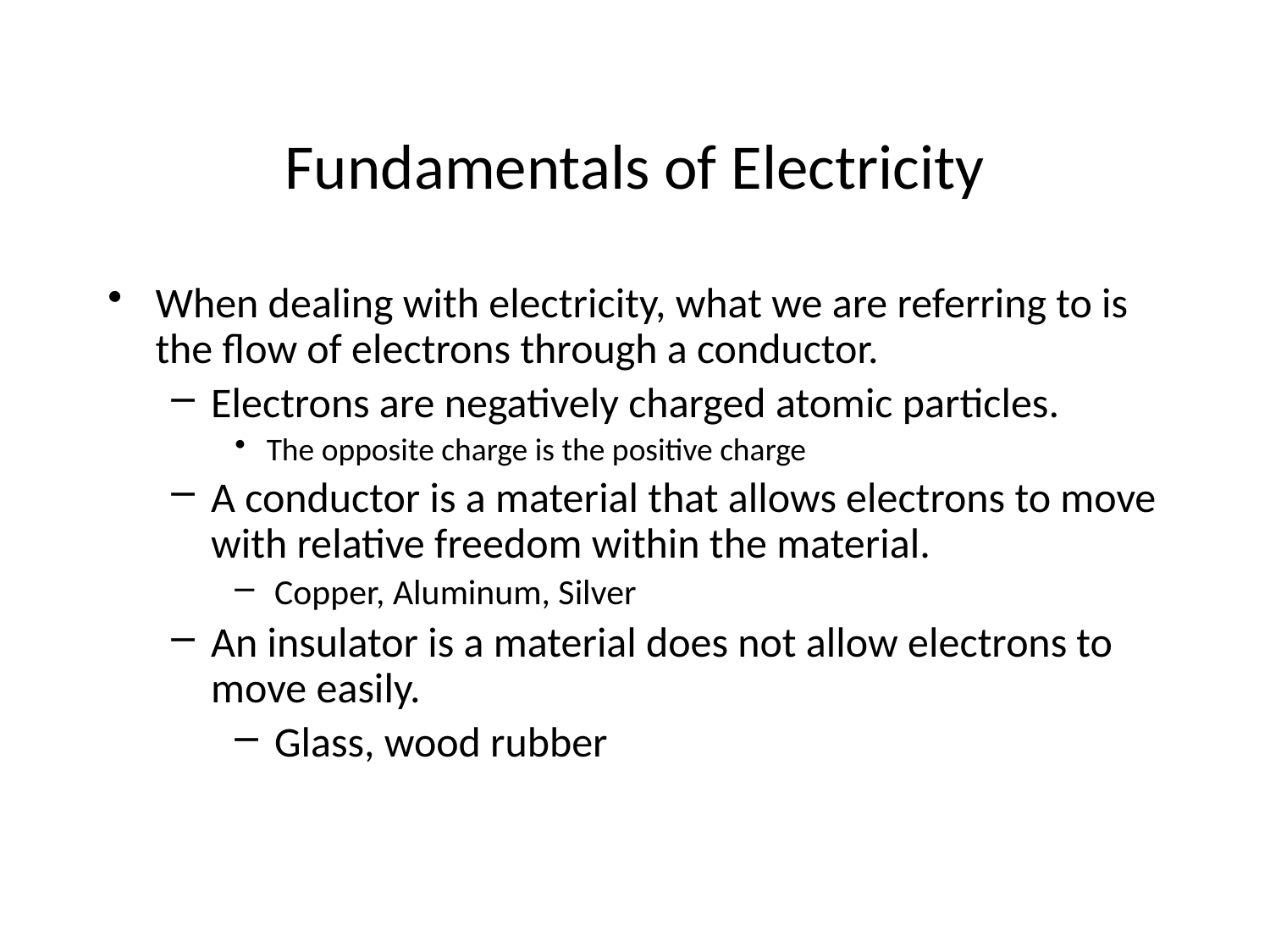

Fundamentals of Electricity
When dealing with electricity, what we are referring to is the flow of electrons through a conductor.
Electrons are negatively charged atomic particles.
The opposite charge is the positive charge
A conductor is a material that allows electrons to move with relative freedom within the material.
Copper, Aluminum, Silver
An insulator is a material does not allow electrons to move easily.
Glass, wood rubber